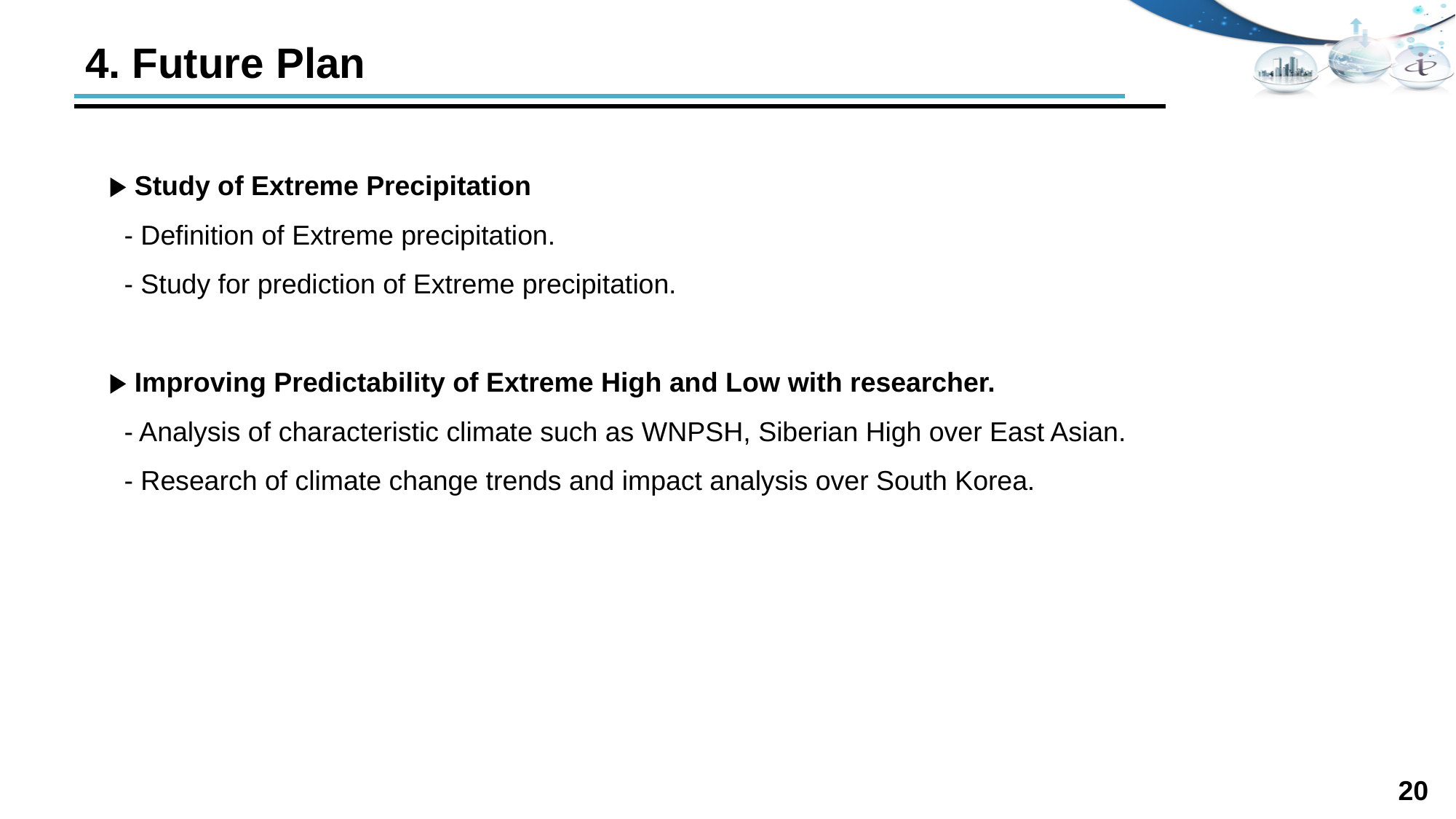

4. Future Plan
▶ Study of Extreme Precipitation
  - Definition of Extreme precipitation.
  - Study for prediction of Extreme precipitation.

▶ Improving Predictability of Extreme High and Low with researcher.
  - Analysis of characteristic climate such as WNPSH, Siberian High over East Asian.
  - Research of climate change trends and impact analysis over South Korea.
20